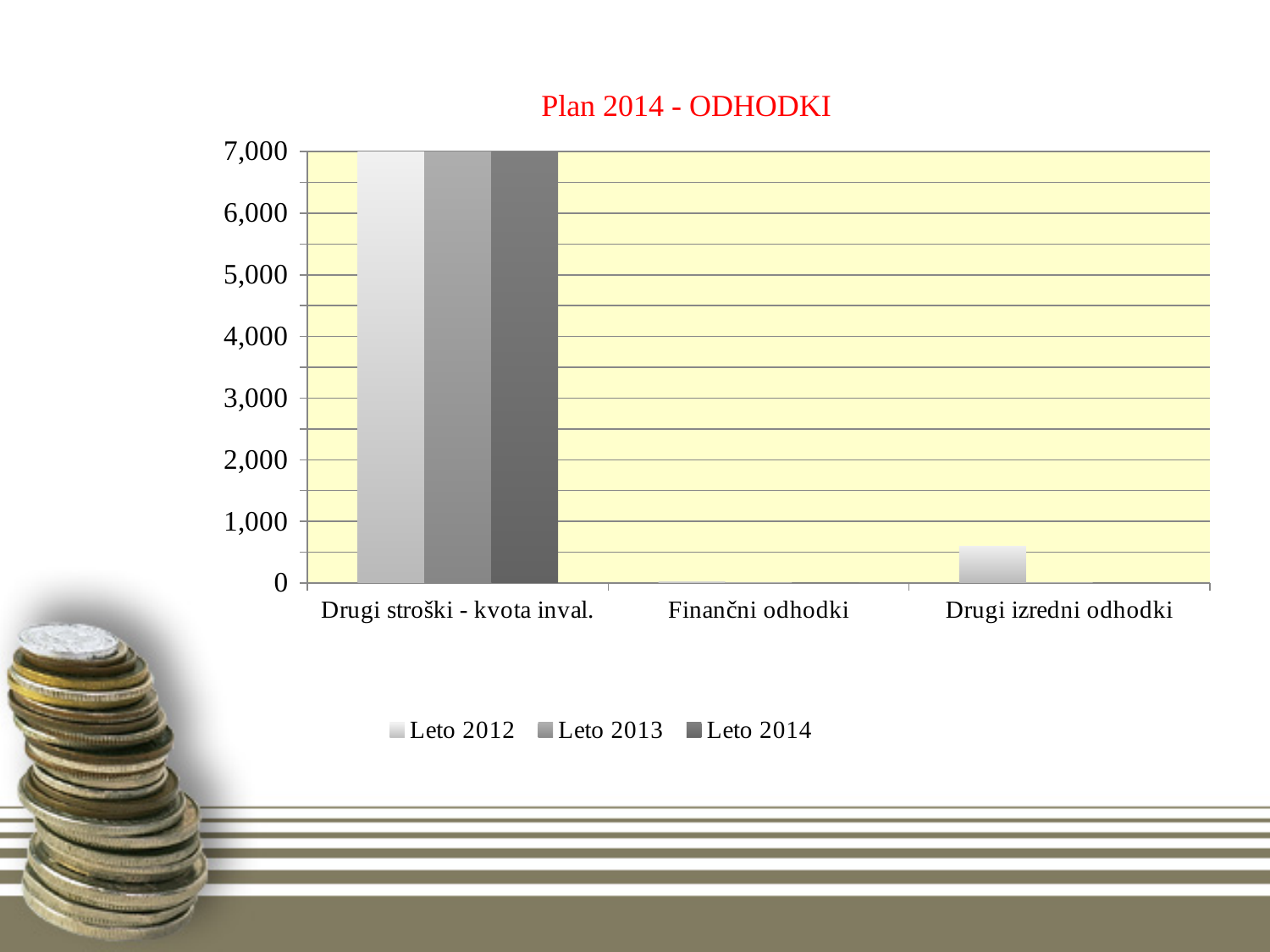

# Plan 2014 - ODHODKI

### Chart

| Category | Leto 2012 | Leto 2013 | Leto 2014 |
|---|---|---|---|
| Drugi stroški - kvota inval. | 10590.0 | 13027.0 | 13000.0 |
| Finančni odhodki | 23.0 | 1.0 | 0.0 |
| Drugi izredni odhodki | 595.0 | 0.0 | 0.0 |